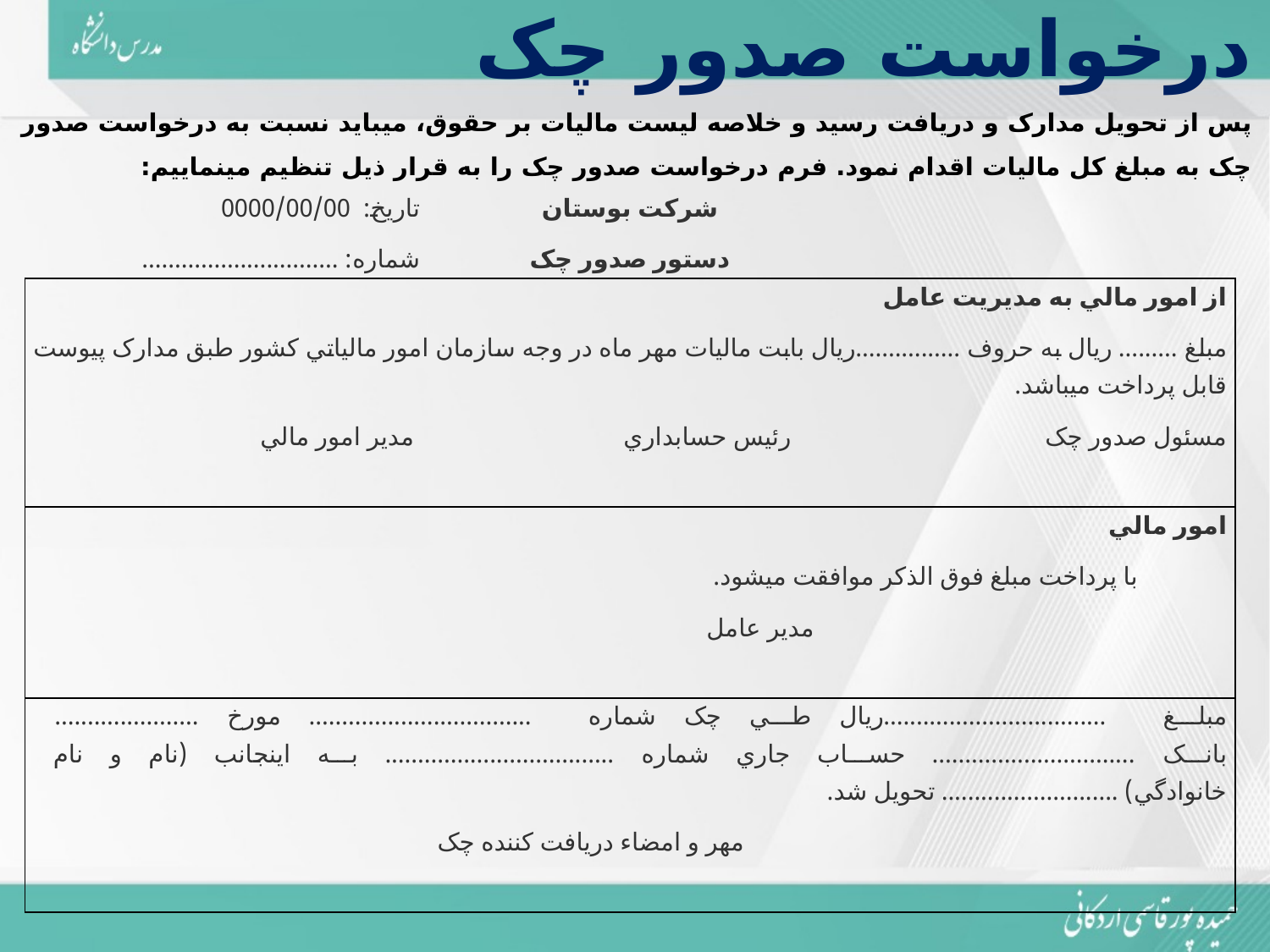

درخواست صدور چک
پس از تحويل مدارک و دريافت رسيد و خلاصه ليست ماليات بر حقوق، مي­بايد نسبت به درخواست صدور چک به مبلغ کل ماليات اقدام نمود. فرم درخواست صدور چک را به قرار ذيل تنظيم مي­­نماييم:
| تاريخ: 0000/00/00 شماره: .............................. | شرکت بوستان دستور صدور چک |  |
| --- | --- | --- |
| از امور مالي به مديريت عامل مبلغ ......... ريال به حروف ................ريال بابت ماليات مهر ماه در وجه سازمان امور مالياتي کشور طبق مدارک پيوست قابل پرداخت مي­باشد. مسئول صدور چک رئيس حسابداري مدير امور مالي |  |  |
| امور مالي با پرداخت مبلغ فوق الذکر موافقت مي­شود. مدير عامل |  |  |
| مبلغ ..................................ريال طي چک شماره .................................. مورخ ...................... بانک ............................... حساب جاري شماره ................................... به اينجانب (نام و نام خانوادگي) ........................... تحويل شد. مهر و امضاء دريافت کننده چک |  |  |